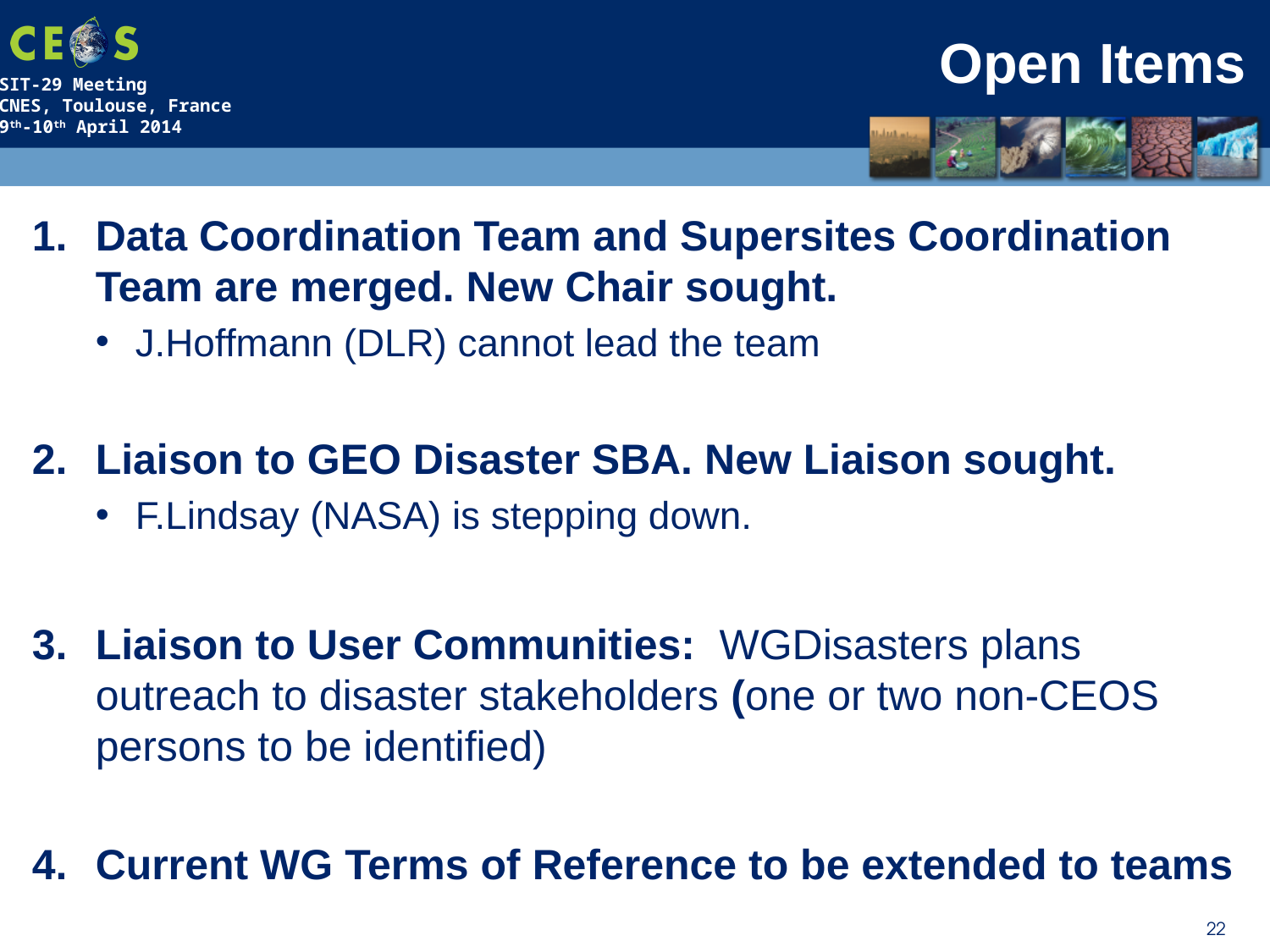

# Open Items
Data Coordination Team and Supersites Coordination Team are merged. New Chair sought.
J.Hoffmann (DLR) cannot lead the team

Liaison to GEO Disaster SBA. New Liaison sought.
F.Lindsay (NASA) is stepping down.

Liaison to User Communities:  WGDisasters plans outreach to disaster stakeholders (one or two non-CEOS persons to be identified)

Current WG Terms of Reference to be extended to teams